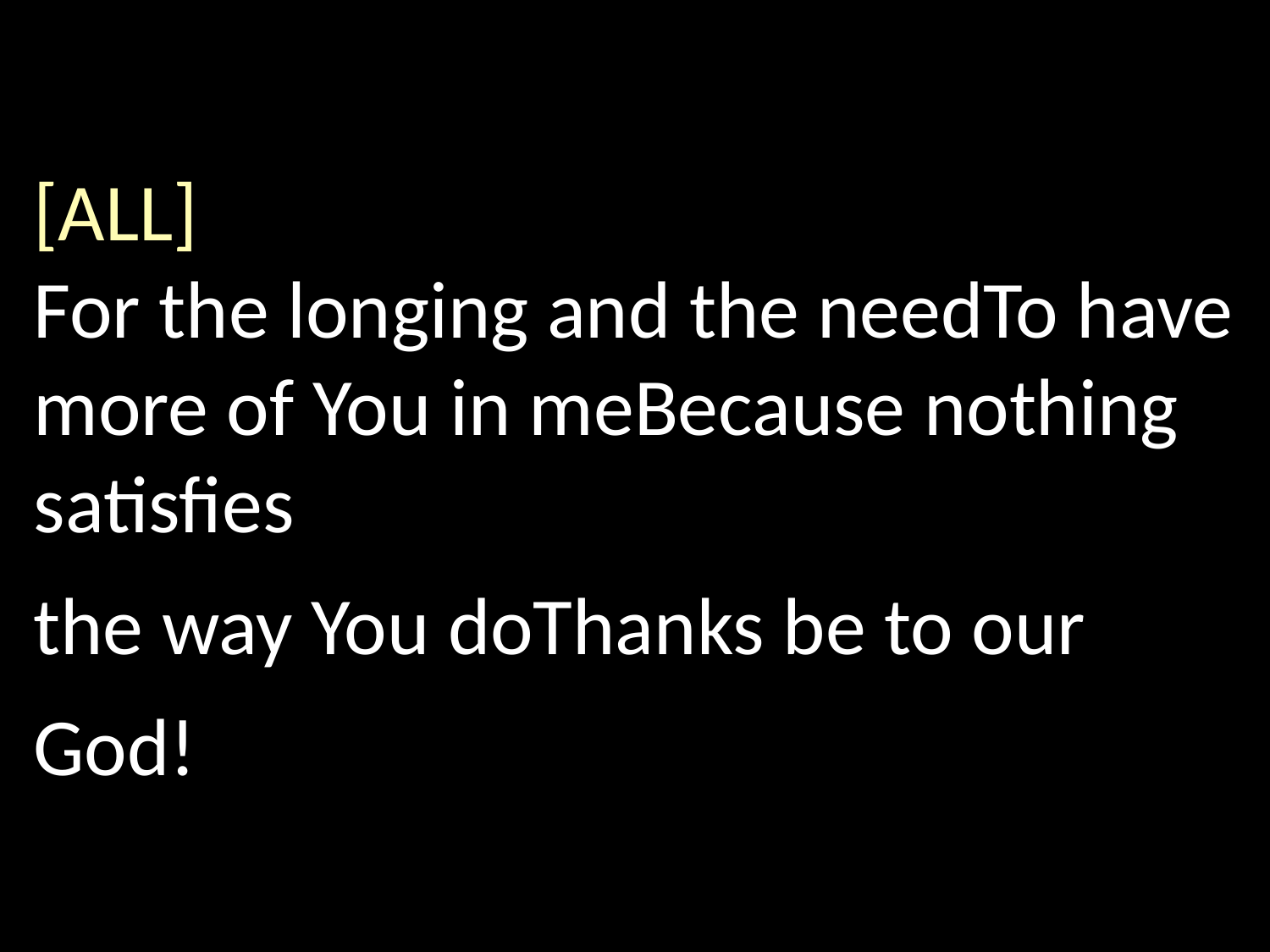

[ALL]
For the longing and the need To have more of You in me Because nothing satisfies
the way You do Thanks be to our God!